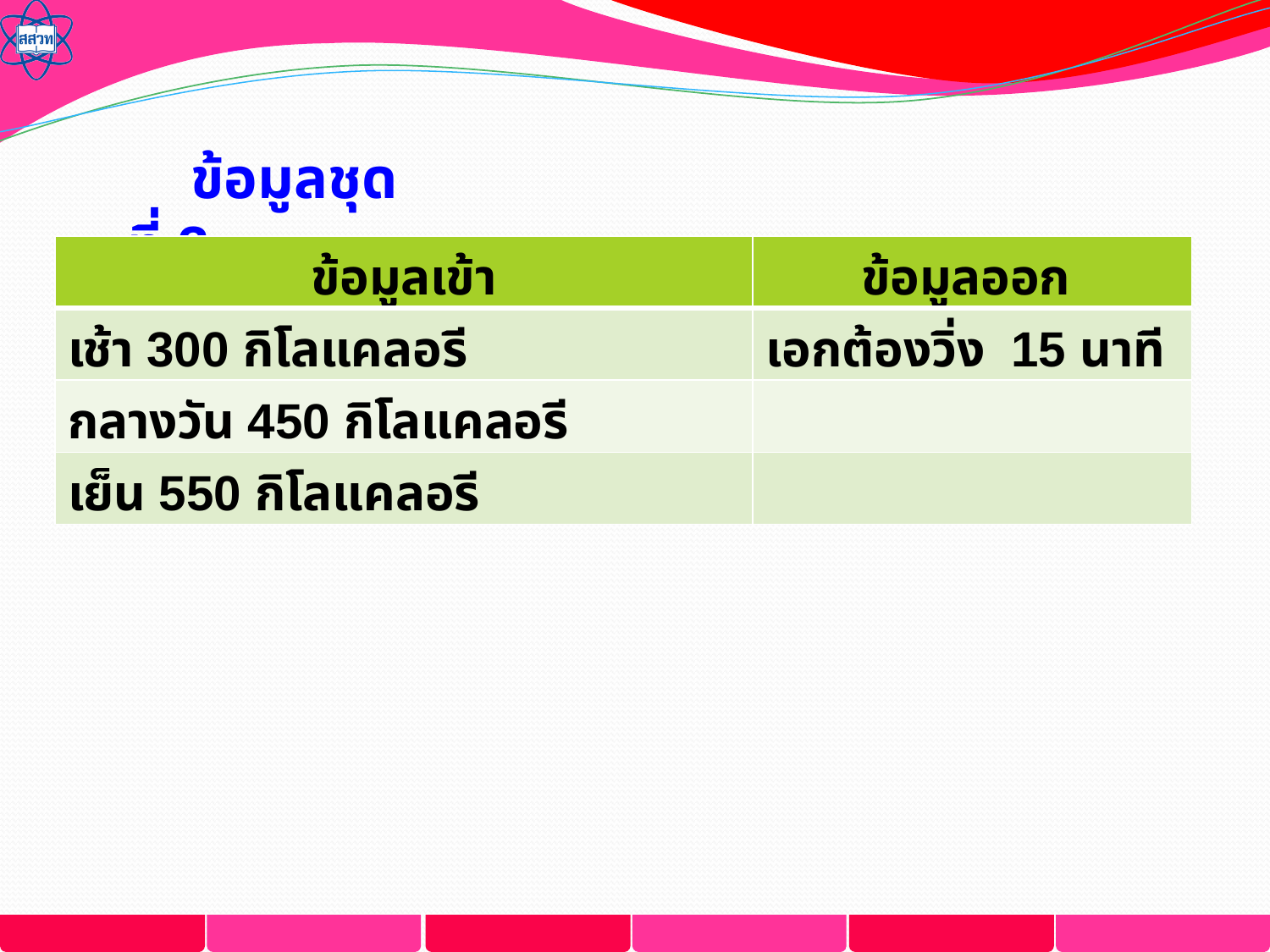

ข้อมูลชุดที่ 3
| ข้อมูลเข้า | ข้อมูลออก |
| --- | --- |
| เช้า 300 กิโลแคลอรี | เอกต้องวิ่ง  15 นาที |
| กลางวัน 450 กิโลแคลอรี |  |
| เย็น 550 กิโลแคลอรี |  |